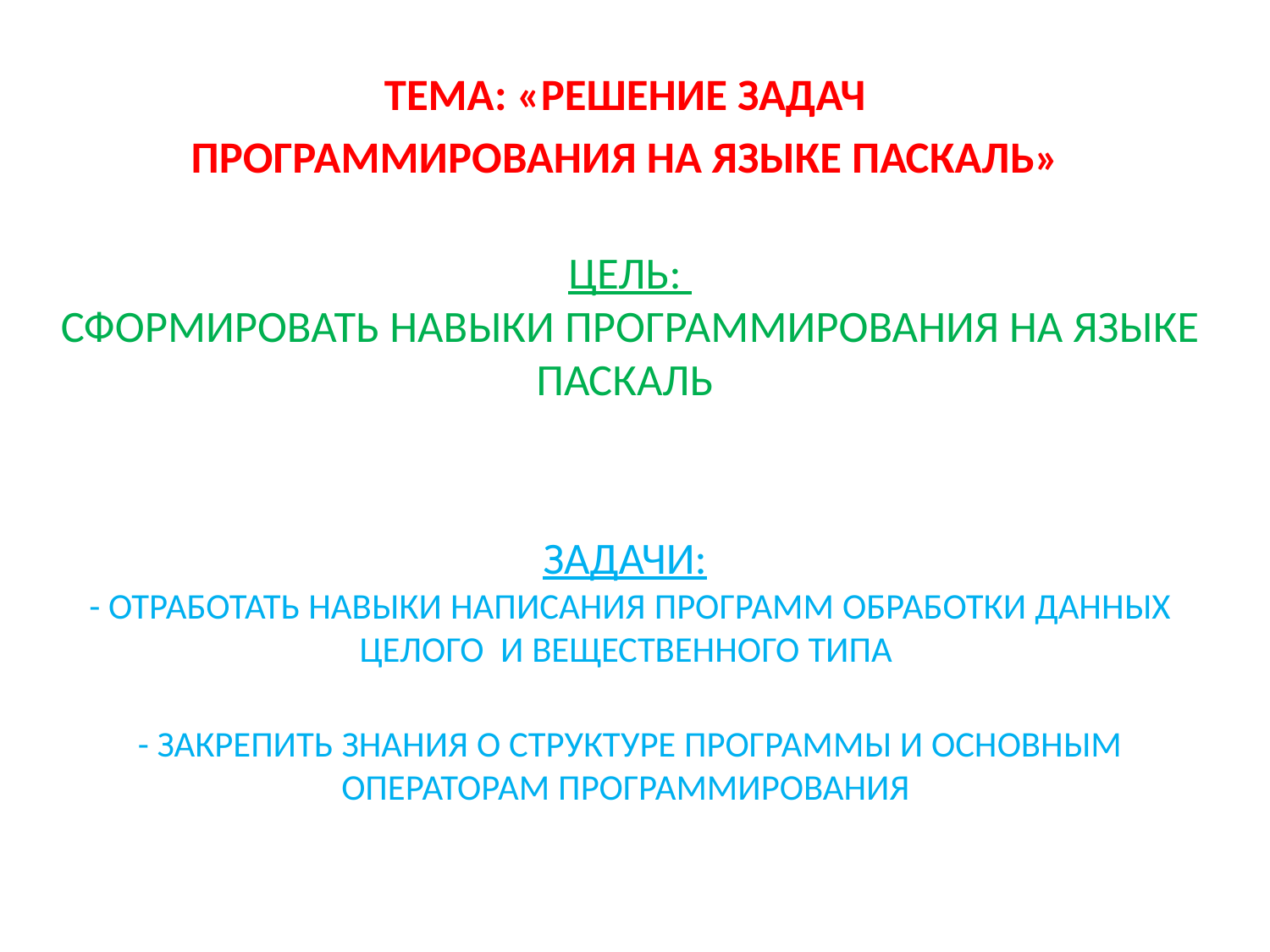

ТЕМА: «РЕШЕНИЕ ЗАДАЧ
ПРОГРАММИРОВАНИЯ НА ЯЗЫКЕ ПАСКАЛЬ»
ЦЕЛЬ: 
СФОРМИРОВАТЬ НАВЫКИ ПРОГРАММИРОВАНИЯ НА ЯЗЫКЕ ПАСКАЛЬ

ЗАДАЧИ: 
- ОТРАБОТАТЬ НАВЫКИ НАПИСАНИЯ ПРОГРАММ ОБРАБОТКИ ДАННЫХ ЦЕЛОГО  И ВЕЩЕСТВЕННОГО ТИПА
- ЗАКРЕПИТЬ ЗНАНИЯ О СТРУКТУРЕ ПРОГРАММЫ И ОСНОВНЫМ ОПЕРАТОРАМ ПРОГРАММИРОВАНИЯ